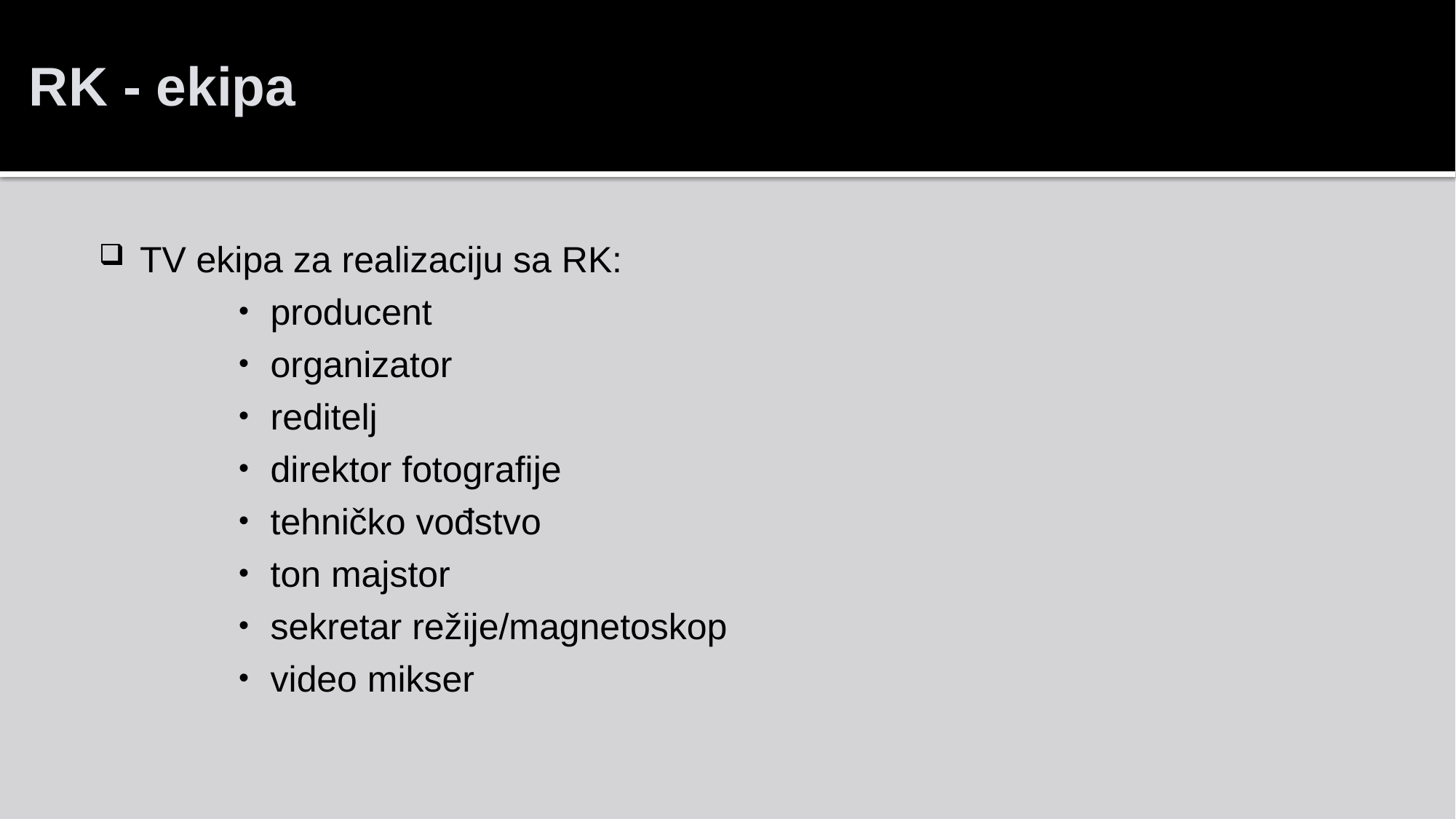

# RK - ekipa

TV ekipa za realizaciju sa RK:
producent
organizator
reditelj
direktor fotografije
tehničko vođstvo
ton majstor
sekretar režije/magnetoskop
video mikser